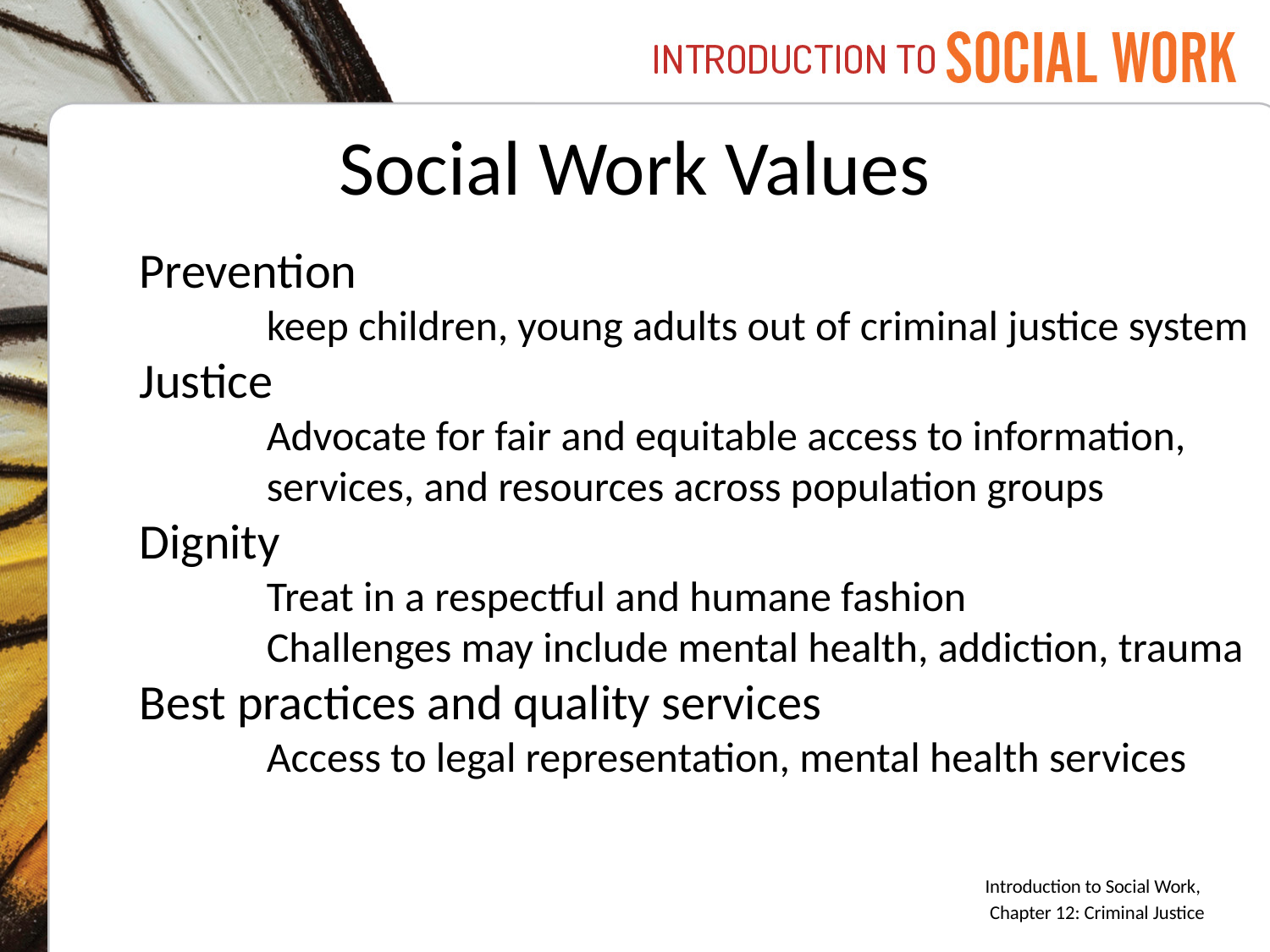

# Social Work Values
Prevention
	keep children, young adults out of criminal justice system
Justice
	Advocate for fair and equitable access to information, 	services, and resources across population groups
Dignity
	Treat in a respectful and humane fashion
	Challenges may include mental health, addiction, trauma
Best practices and quality services
	Access to legal representation, mental health services

Introduction to Social Work,
Chapter 12: Criminal Justice